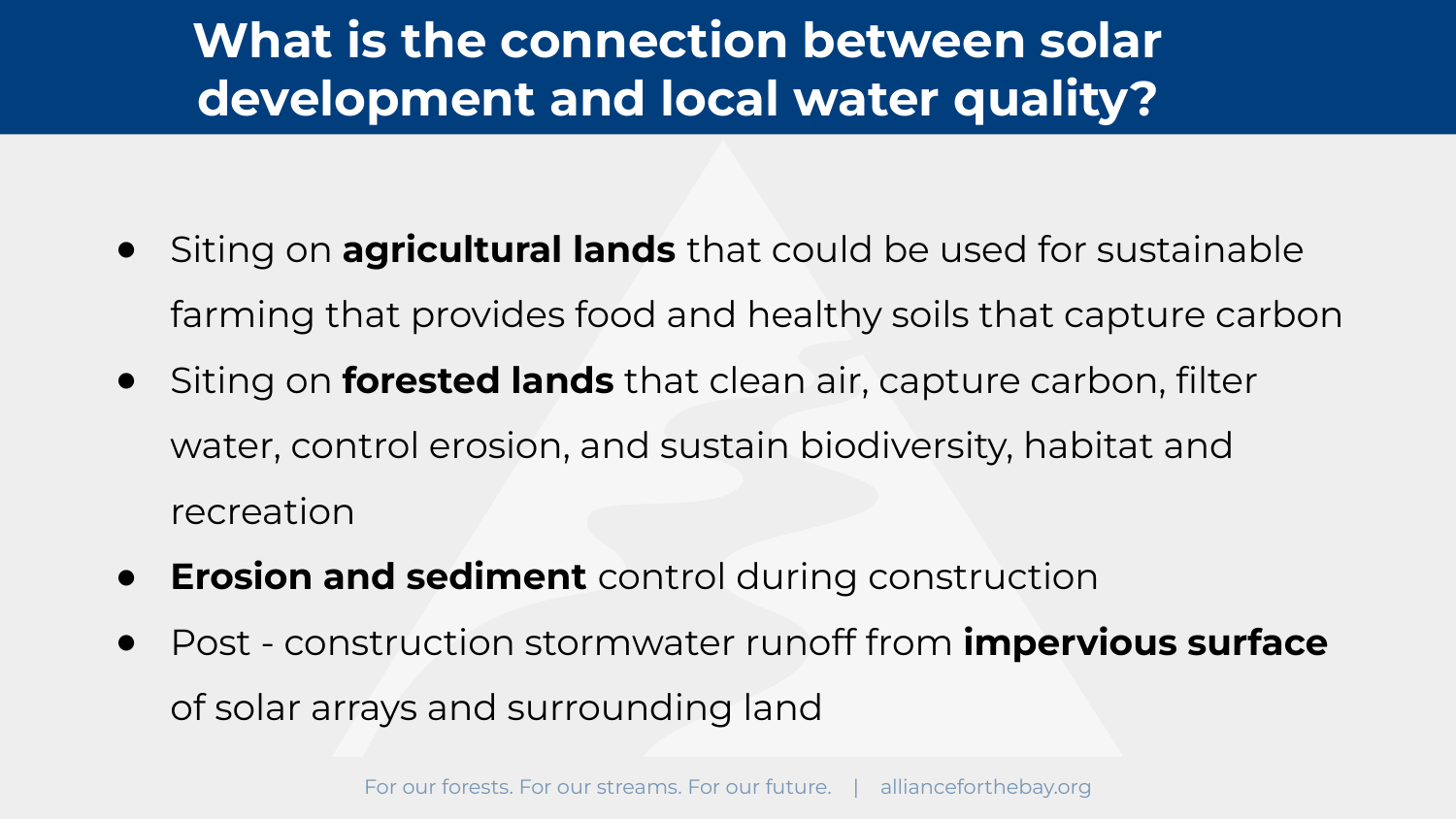

What is the connection between solar development and local water quality?

Siting on agricultural lands that could be used for sustainable farming that provides food and healthy soils that capture carbon
Siting on forested lands that clean air, capture carbon, filter water, control erosion, and sustain biodiversity, habitat and recreation
Erosion and sediment control during construction
Post - construction stormwater runoff from impervious surface of solar arrays and surrounding land